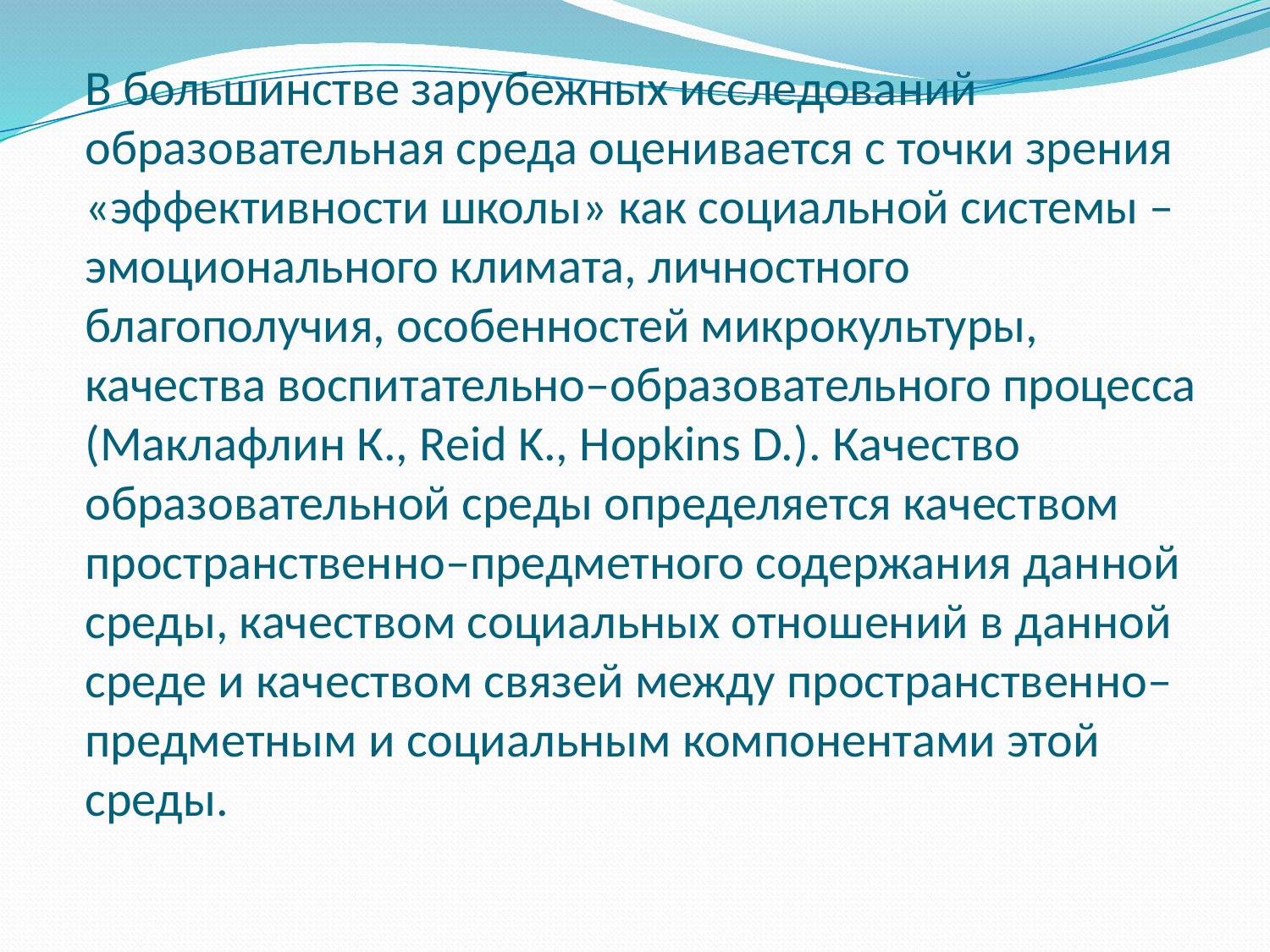

# В большинстве зарубежных исследований образовательная среда оценивается с точки зрения «эффективности школы» как социальной системы – эмоционального климата, личностного благополучия, особенностей микрокультуры, качества воспитательно–образовательного процесса (Маклафлин К., Reid K., Hopkins D.). Качество образовательной среды определяется качеством пространственно–предметного содержания данной среды, качеством социальных отношений в данной среде и качеством связей между пространственно–предметным и социальным компонентами этой среды.